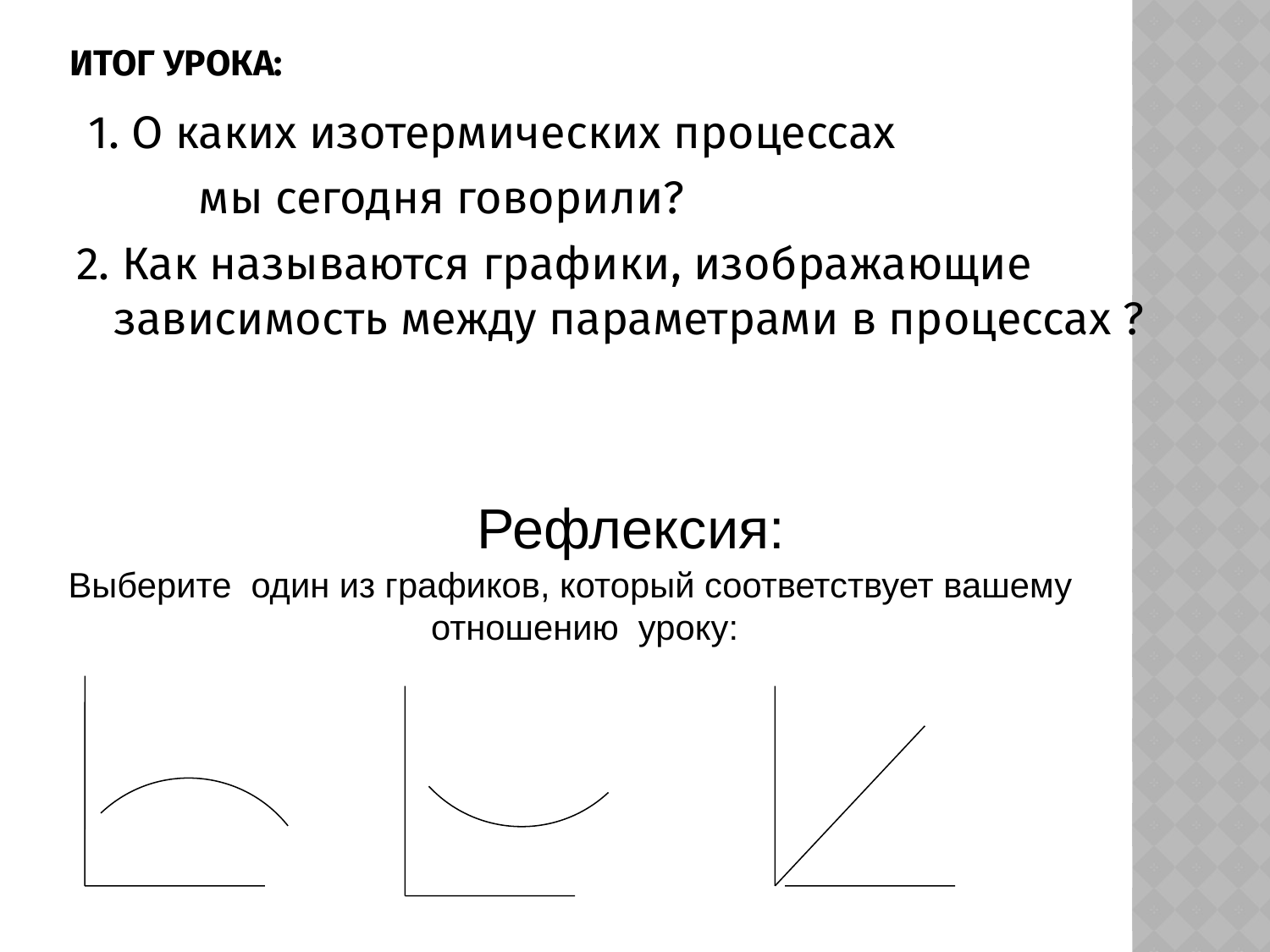

# Итог урока:
 1. О каких изотермических процессах
          мы сегодня говорили?
2. Как называются графики, изображающие зависимость между параметрами в процессах ?

Рефлексия:
Выберите  один из графиков, который соответствует вашему    отношению  уроку: